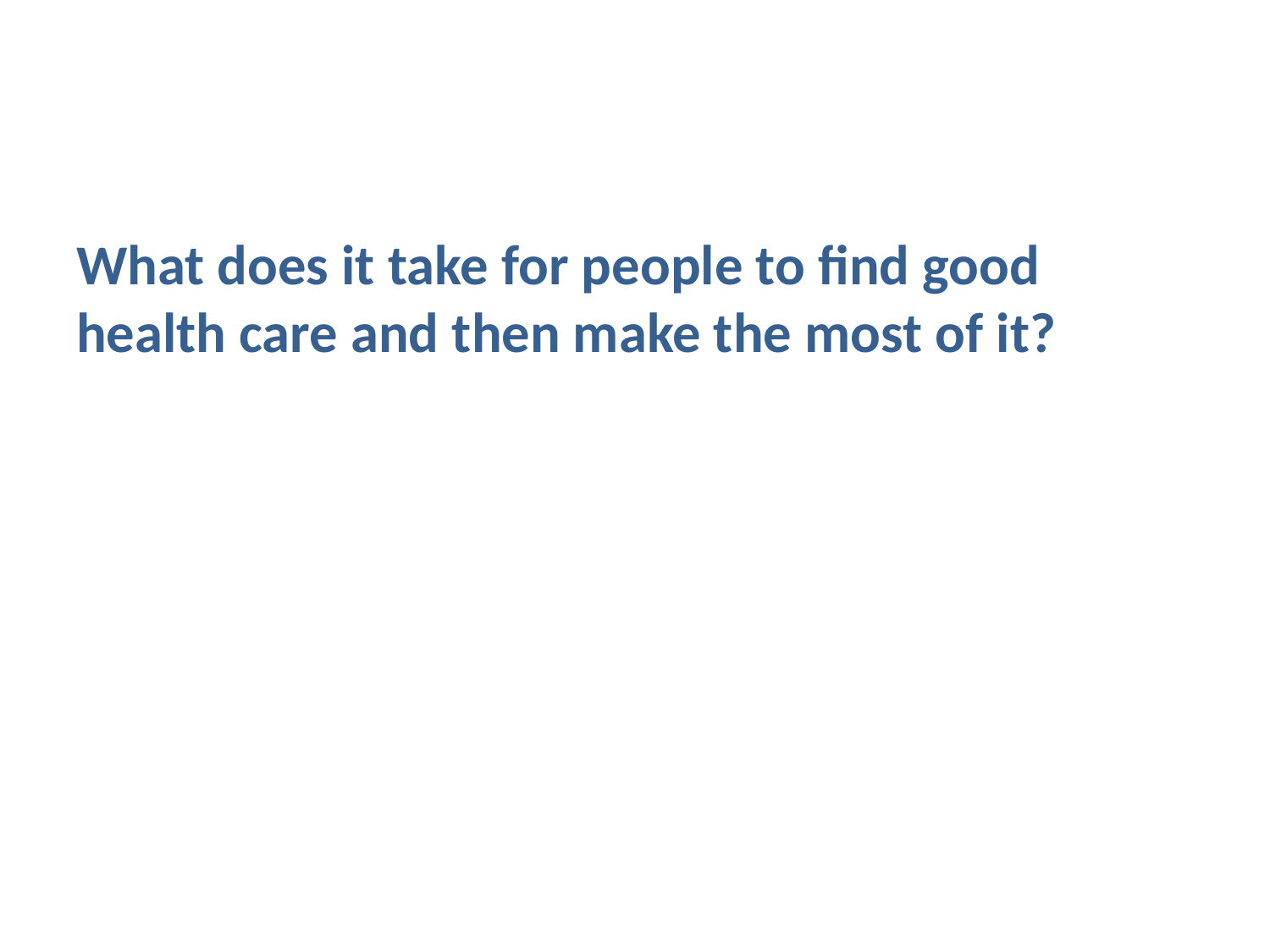

What does it take for people to find good health care and then make the most of it?